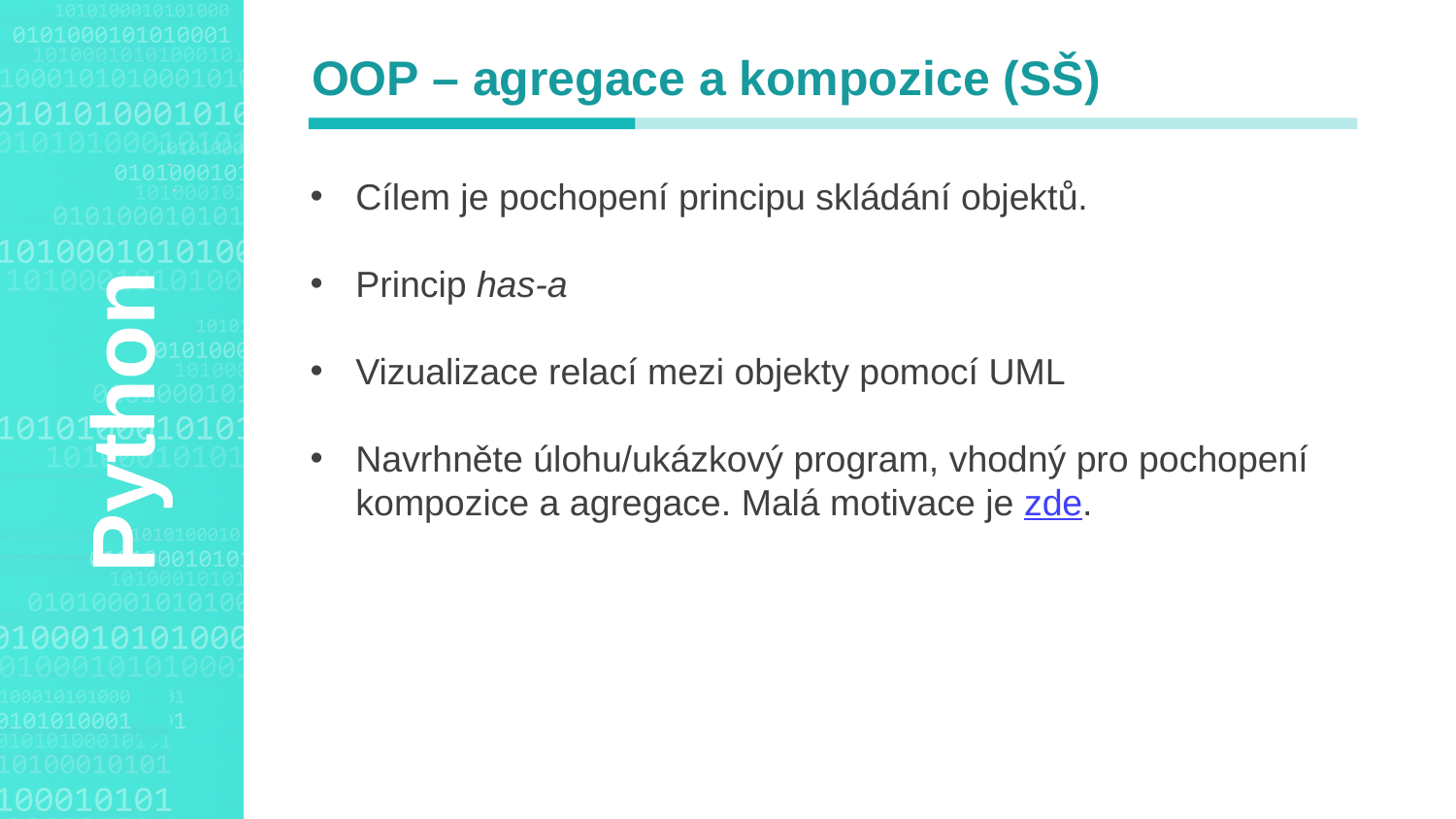

OOP – agregace a kompozice (SŠ)

Cílem je pochopení principu skládání objektů.

Princip has-a

Vizualizace relací mezi objekty pomocí UML

Navrhněte úlohu/ukázkový program, vhodný pro pochopení kompozice a agregace. Malá motivace je zde.

Agenda Style

Python